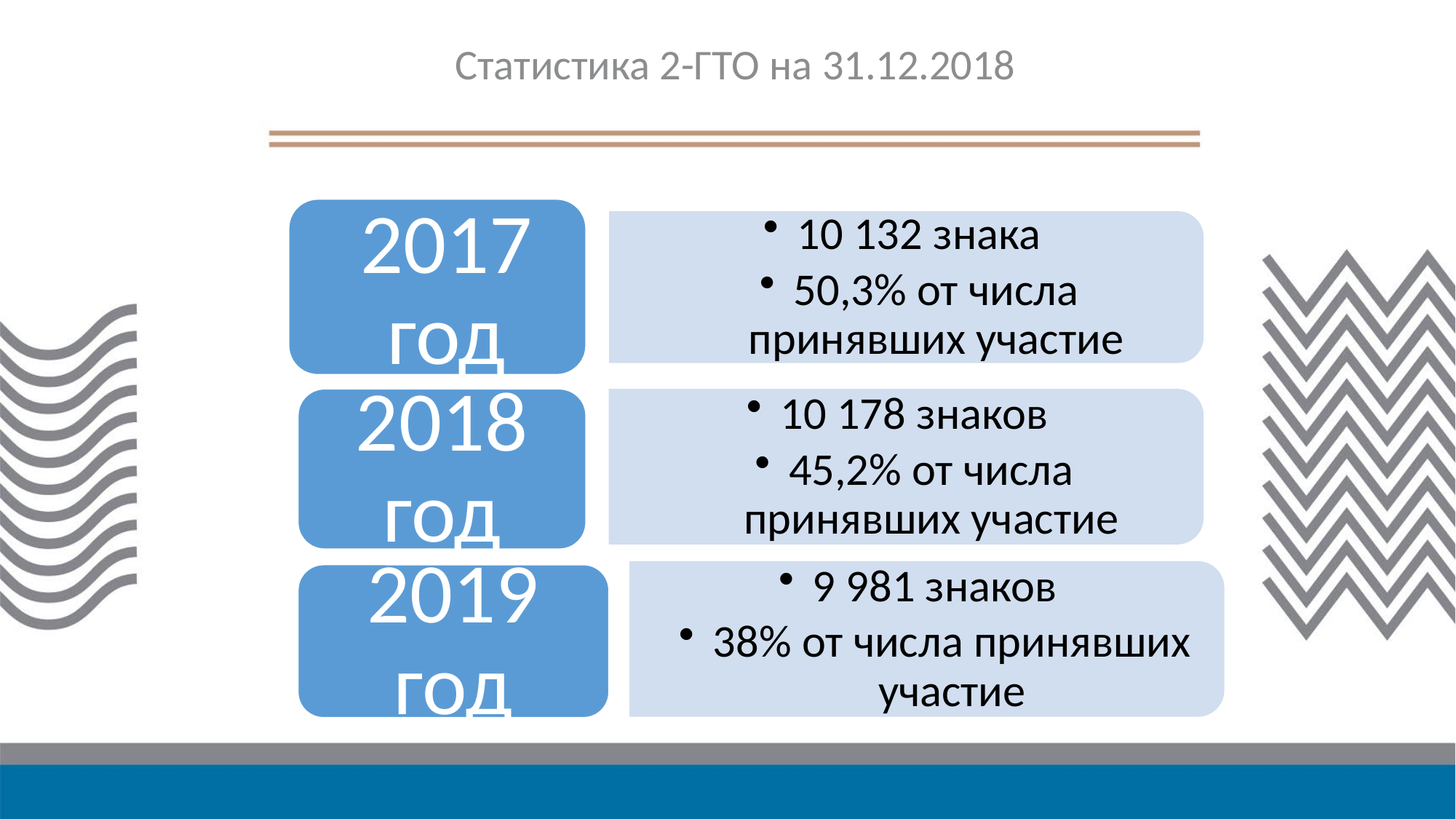

# Статистика 2-ГТО на 31.12.2018

2017 год

10 132 знака
50,3% от числа принявших участие

2018 год

10 178 знаков
45,2% от числа принявших участие

9 981 знаков
38% от числа принявших участие

2019 год